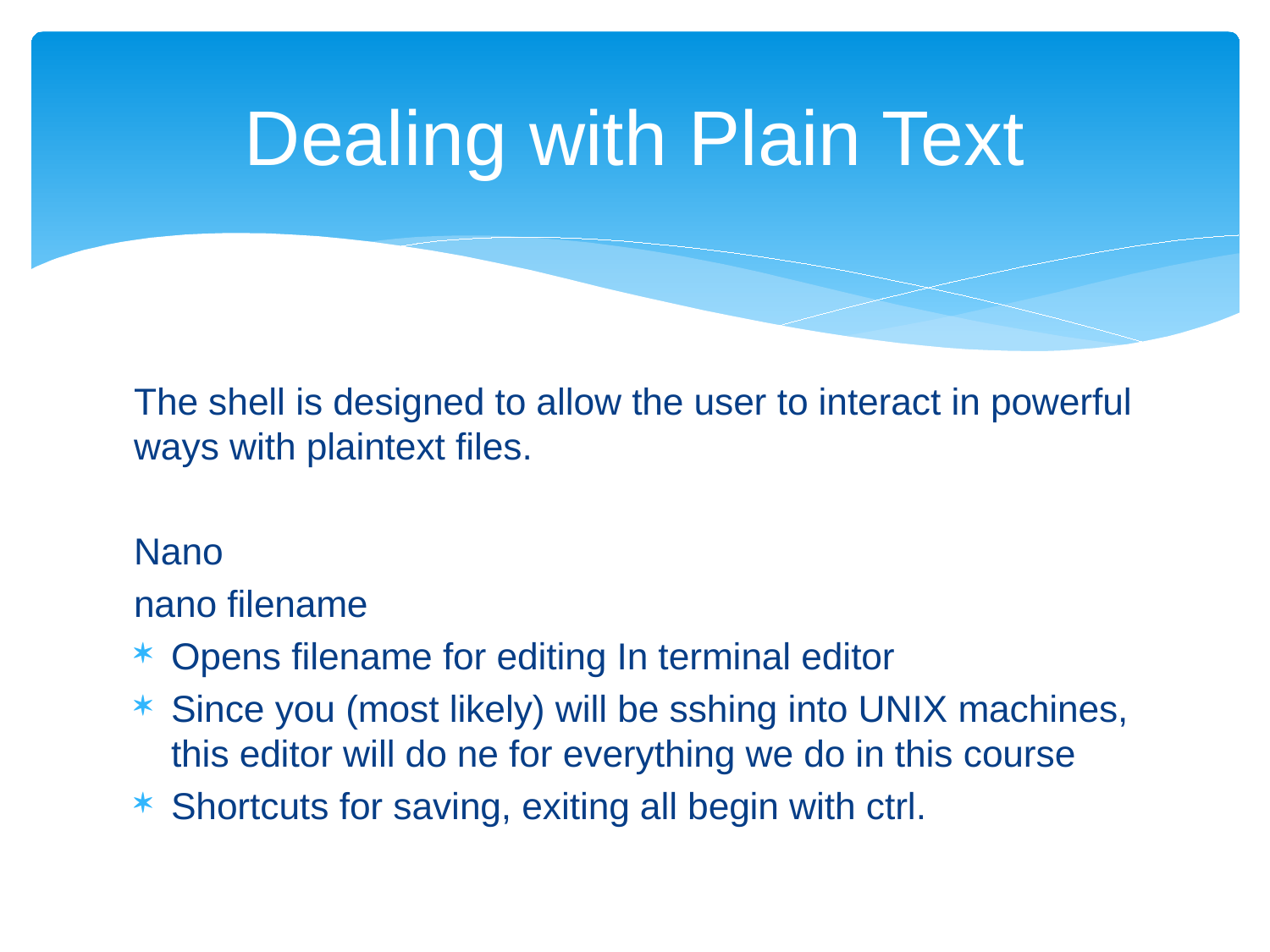

# Dealing with Plain Text
The shell is designed to allow the user to interact in powerful ways with plaintext files.

Nano
nano filename
Opens filename for editing In terminal editor
Since you (most likely) will be sshing into UNIX machines, this editor will do ne for everything we do in this course
Shortcuts for saving, exiting all begin with ctrl.